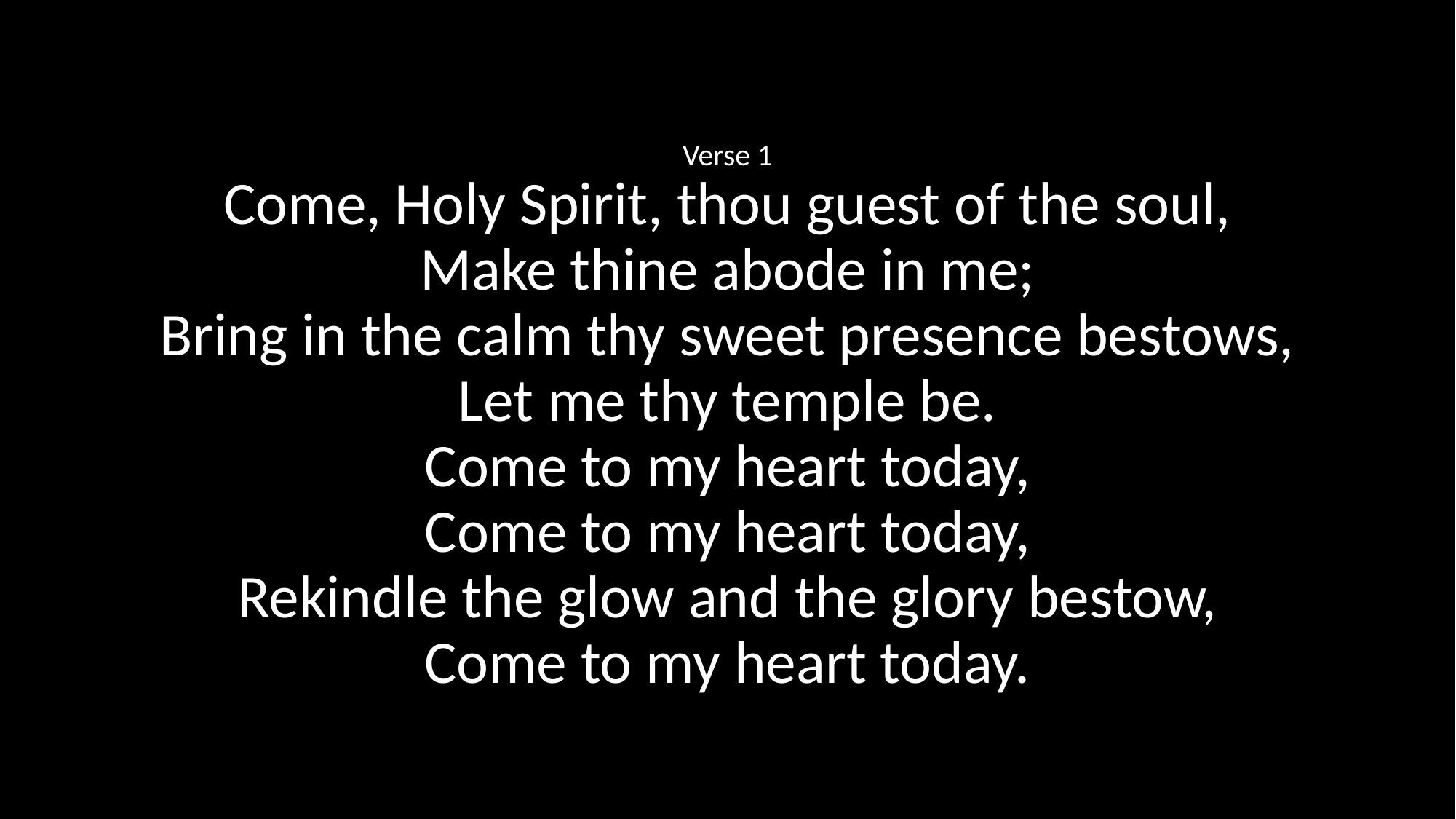

Verse 1
Come, Holy Spirit, thou guest of the soul,
Make thine abode in me;
Bring in the calm thy sweet presence bestows,
Let me thy temple be.
Come to my heart today,
Come to my heart today,
Rekindle the glow and the glory bestow,
Come to my heart today.